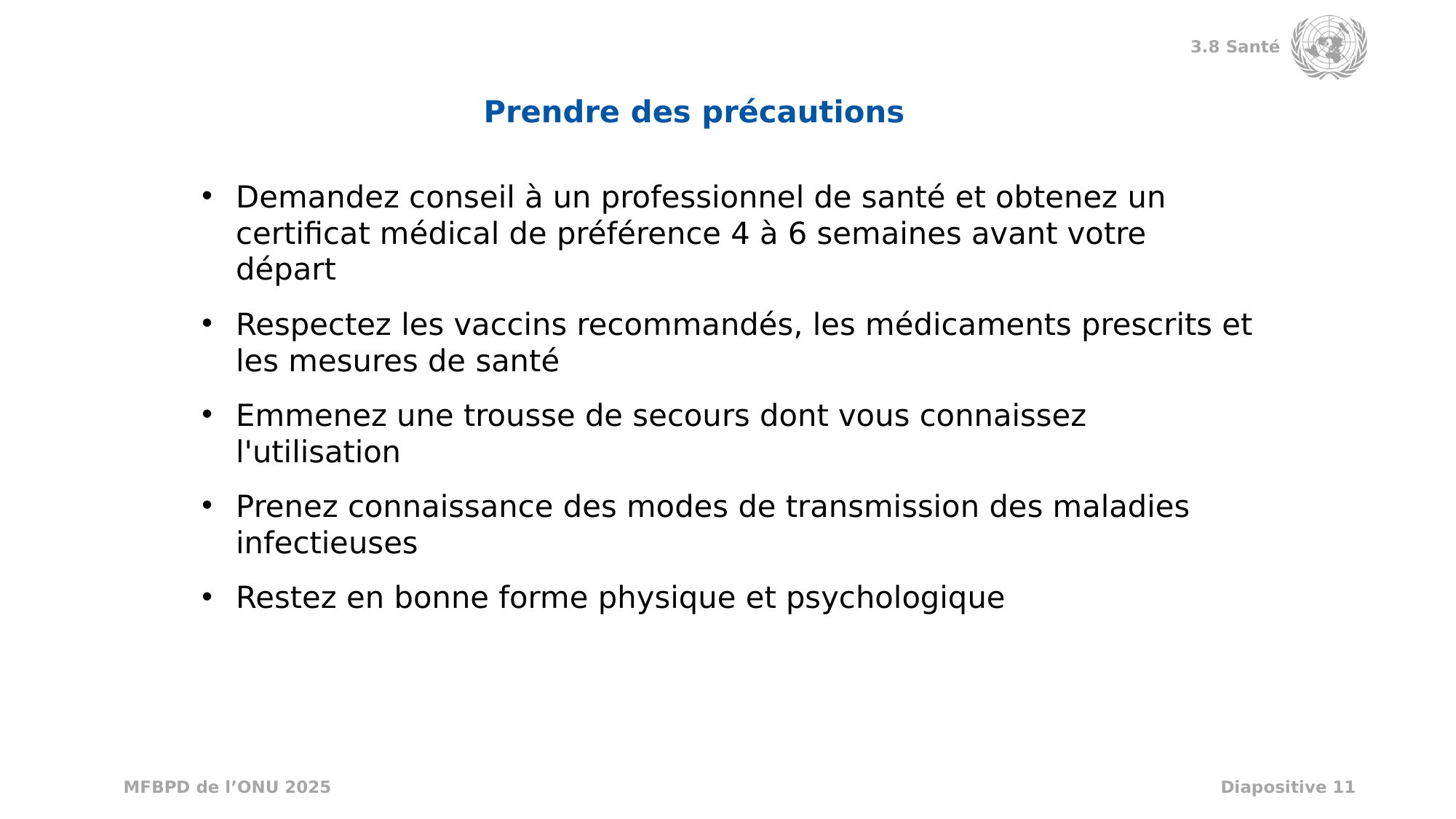

Prendre des précautions
Demandez conseil à un professionnel de santé et obtenez un certificat médical de préférence 4 à 6 semaines avant votre départ
Respectez les vaccins recommandés, les médicaments prescrits et les mesures de santé
Emmenez une trousse de secours dont vous connaissez l'utilisation
Prenez connaissance des modes de transmission des maladies infectieuses
Restez en bonne forme physique et psychologique